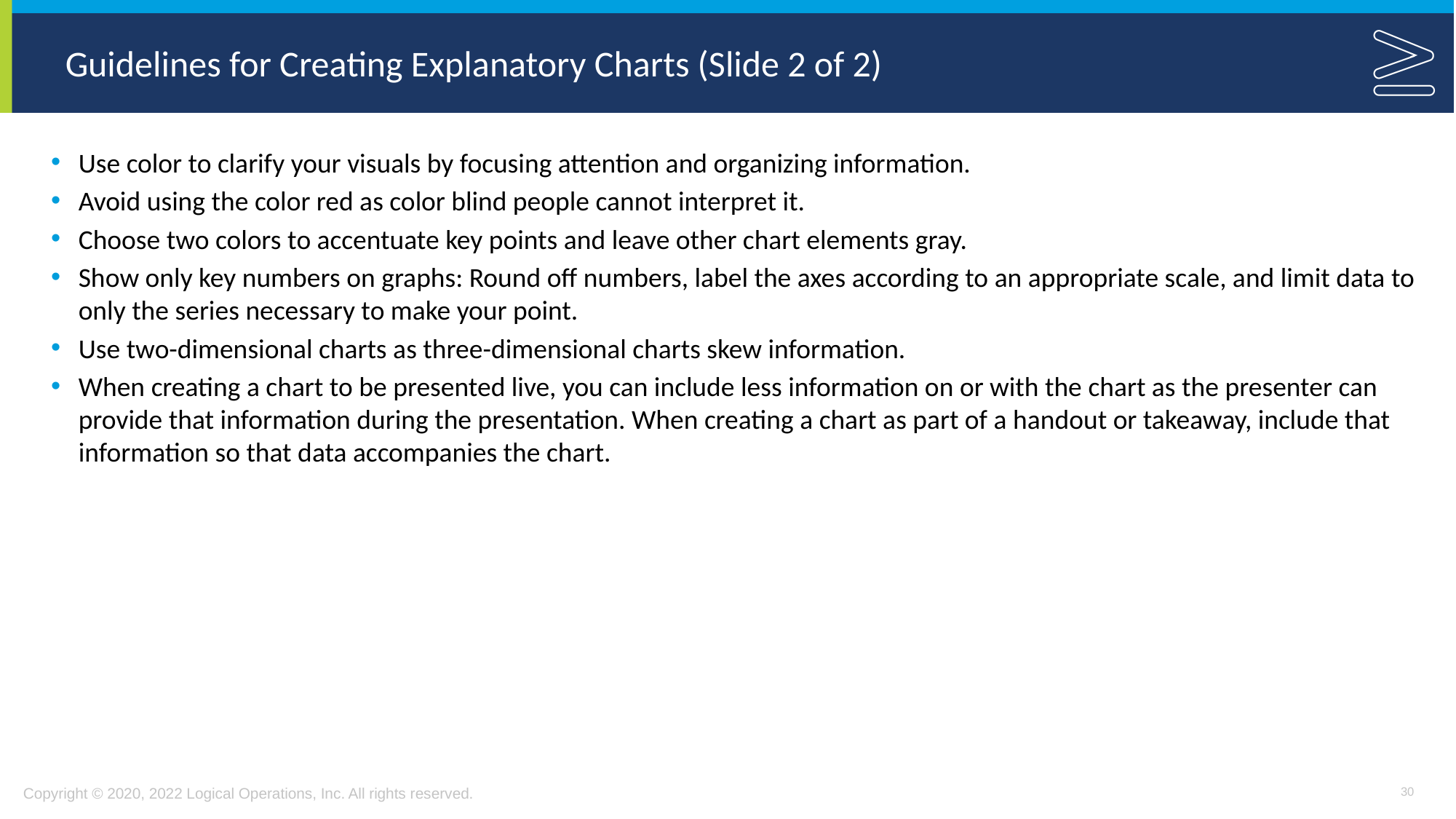

# Guidelines for Creating Explanatory Charts (Slide 2 of 2)
Use color to clarify your visuals by focusing attention and organizing information.
Avoid using the color red as color blind people cannot interpret it.
Choose two colors to accentuate key points and leave other chart elements gray.
Show only key numbers on graphs: Round off numbers, label the axes according to an appropriate scale, and limit data to only the series necessary to make your point.
Use two-dimensional charts as three-dimensional charts skew information.
When creating a chart to be presented live, you can include less information on or with the chart as the presenter can provide that information during the presentation. When creating a chart as part of a handout or takeaway, include that information so that data accompanies the chart.
30